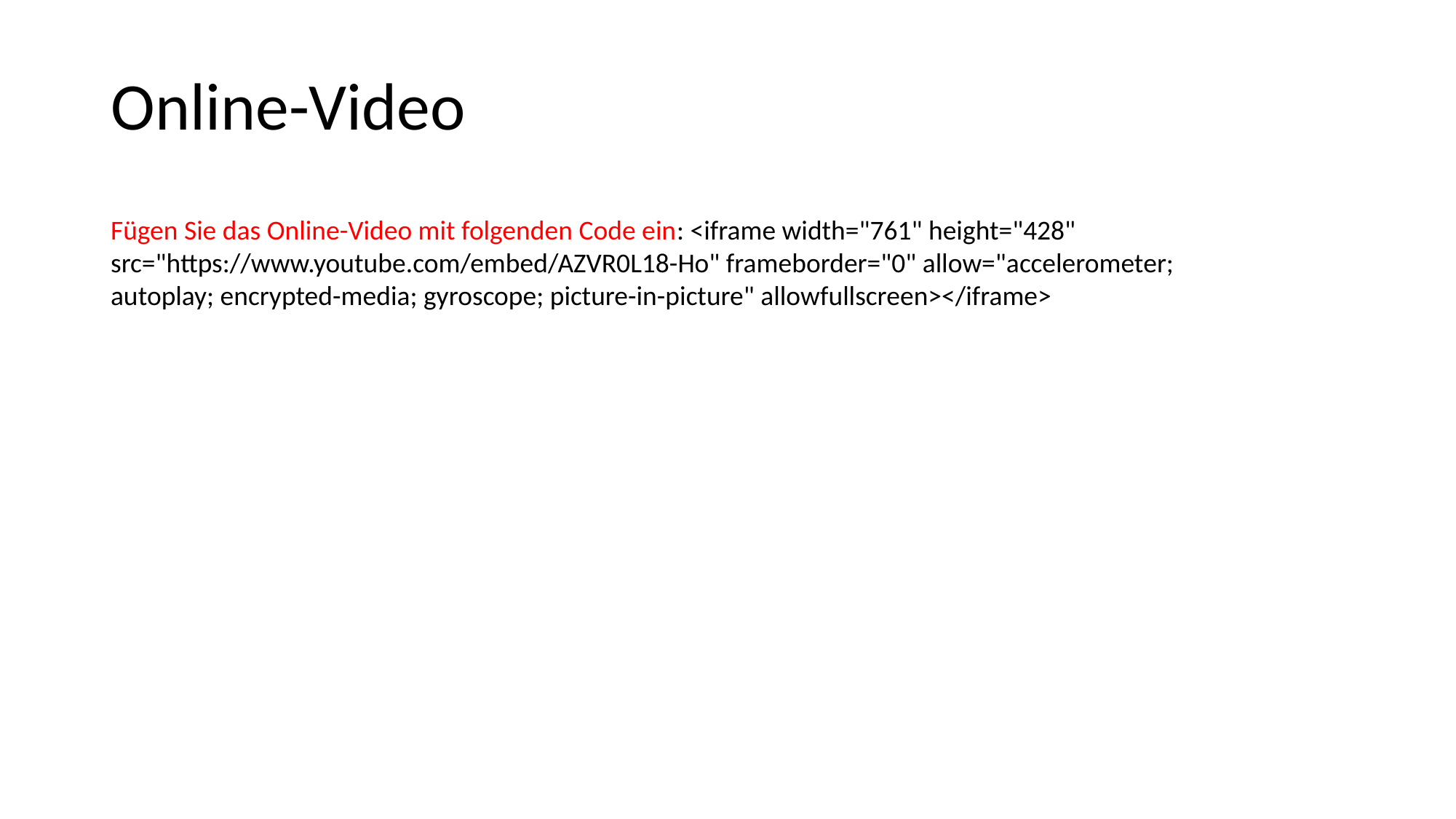

# Online-Video
Fügen Sie das Online-Video mit folgenden Code ein: <iframe width="761" height="428" src="https://www.youtube.com/embed/AZVR0L18-Ho" frameborder="0" allow="accelerometer; autoplay; encrypted-media; gyroscope; picture-in-picture" allowfullscreen></iframe>